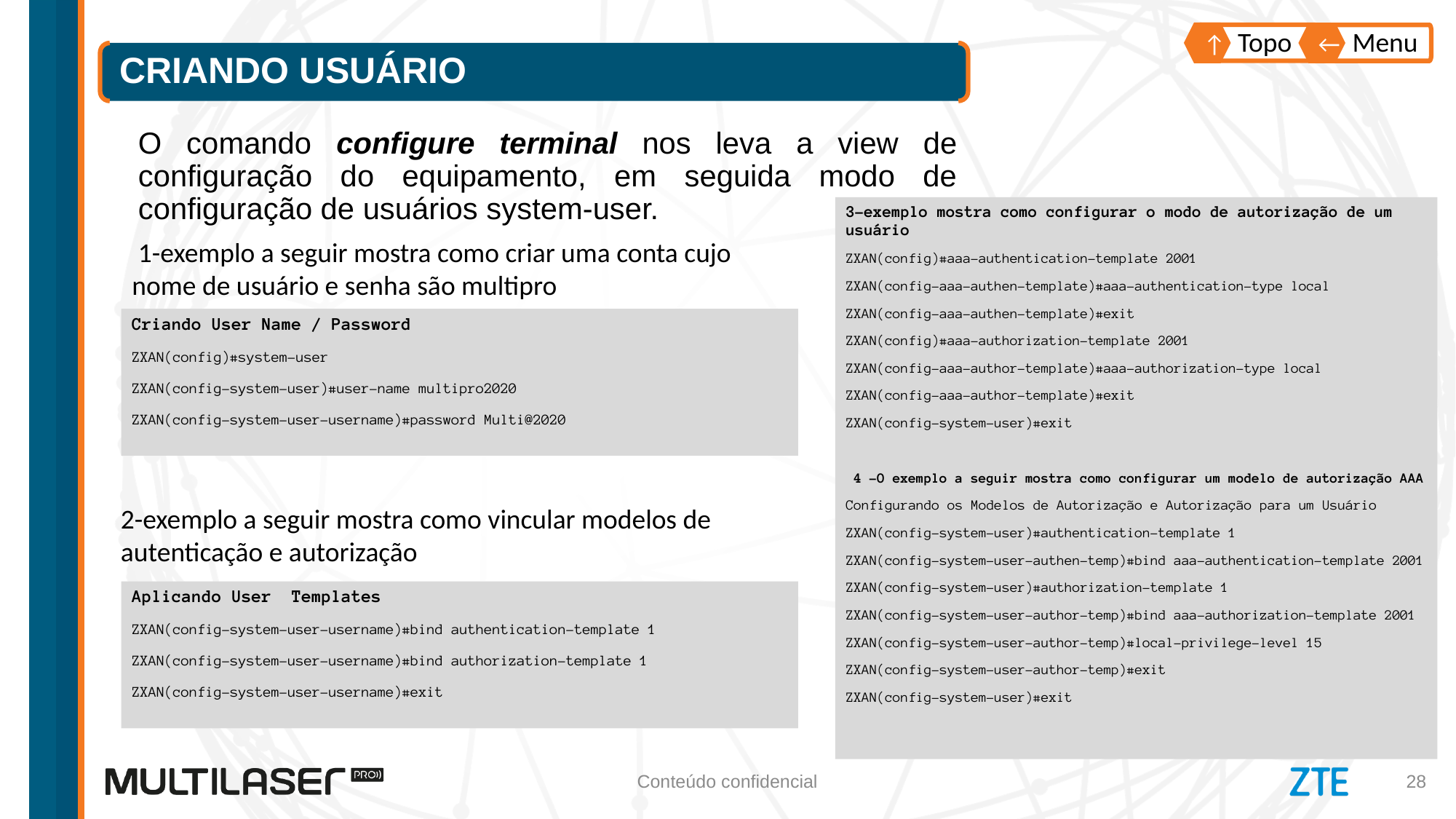

Topo
↑
Menu
←
# Criando usuário
O comando configure terminal nos leva a view de configuração do equipamento, em seguida modo de configuração de usuários system-user.

 1-exemplo a seguir mostra como criar uma conta cujo nome de usuário e senha são multipro
3-exemplo mostra como configurar o modo de autorização de um usuário
ZXAN(config)#aaa-authentication-template 2001
ZXAN(config-aaa-authen-template)#aaa-authentication-type local
ZXAN(config-aaa-authen-template)#exit
ZXAN(config)#aaa-authorization-template 2001
ZXAN(config-aaa-author-template)#aaa-authorization-type local
ZXAN(config-aaa-author-template)#exit
ZXAN(config-system-user)#exit

 4 -O exemplo a seguir mostra como configurar um modelo de autorização AAA
Configurando os Modelos de Autorização e Autorização para um Usuário
ZXAN(config-system-user)#authentication-template 1
ZXAN(config-system-user-authen-temp)#bind aaa-authentication-template 2001
ZXAN(config-system-user)#authorization-template 1
ZXAN(config-system-user-author-temp)#bind aaa-authorization-template 2001
ZXAN(config-system-user-author-temp)#local-privilege-level 15
ZXAN(config-system-user-author-temp)#exit
ZXAN(config-system-user)#exit

Criando User Name / Password
ZXAN(config)#system-user
ZXAN(config-system-user)#user-name multipro2020
ZXAN(config-system-user-username)#password Multi@2020

2-exemplo a seguir mostra como vincular modelos de autenticação e autorização
Aplicando User  Templates
ZXAN(config-system-user-username)#bind authentication-template 1
ZXAN(config-system-user-username)#bind authorization-template 1
ZXAN(config-system-user-username)#exit
Conteúdo confidencial
28